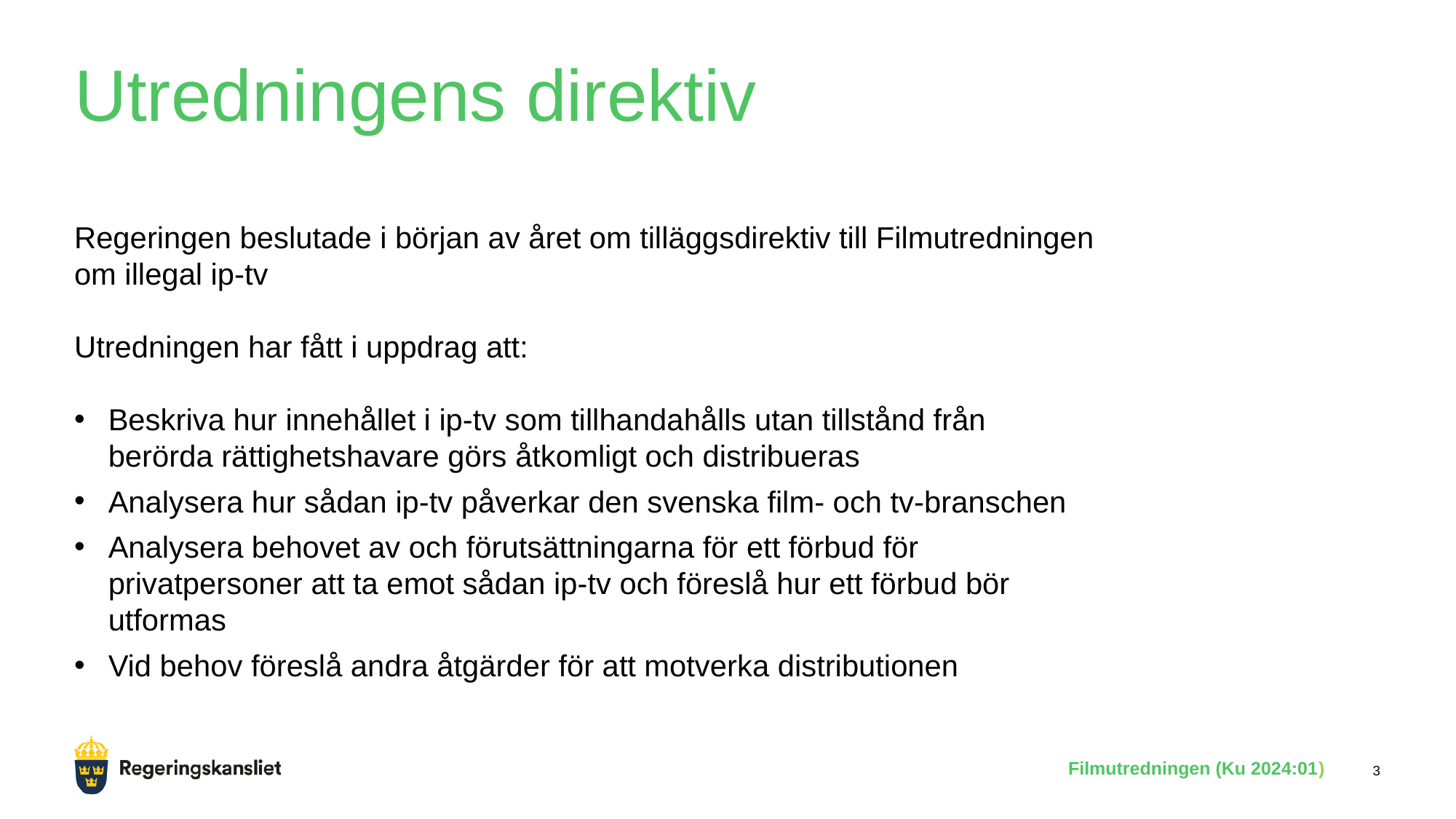

# Utredningens direktiv
Regeringen beslutade i början av året om tilläggsdirektiv till Filmutredningen om illegal ip-tv

Utredningen har fått i uppdrag att:
Beskriva hur innehållet i ip-tv som tillhandahålls utan tillstånd från berörda rättighetshavare görs åtkomligt och distribueras
Analysera hur sådan ip-tv påverkar den svenska film- och tv-branschen
Analysera behovet av och förutsättningarna för ett förbud för privatpersoner att ta emot sådan ip-tv och föreslå hur ett förbud bör utformas
Vid behov föreslå andra åtgärder för att motverka distributionen
Filmutredningen (Ku 2024:01)
3